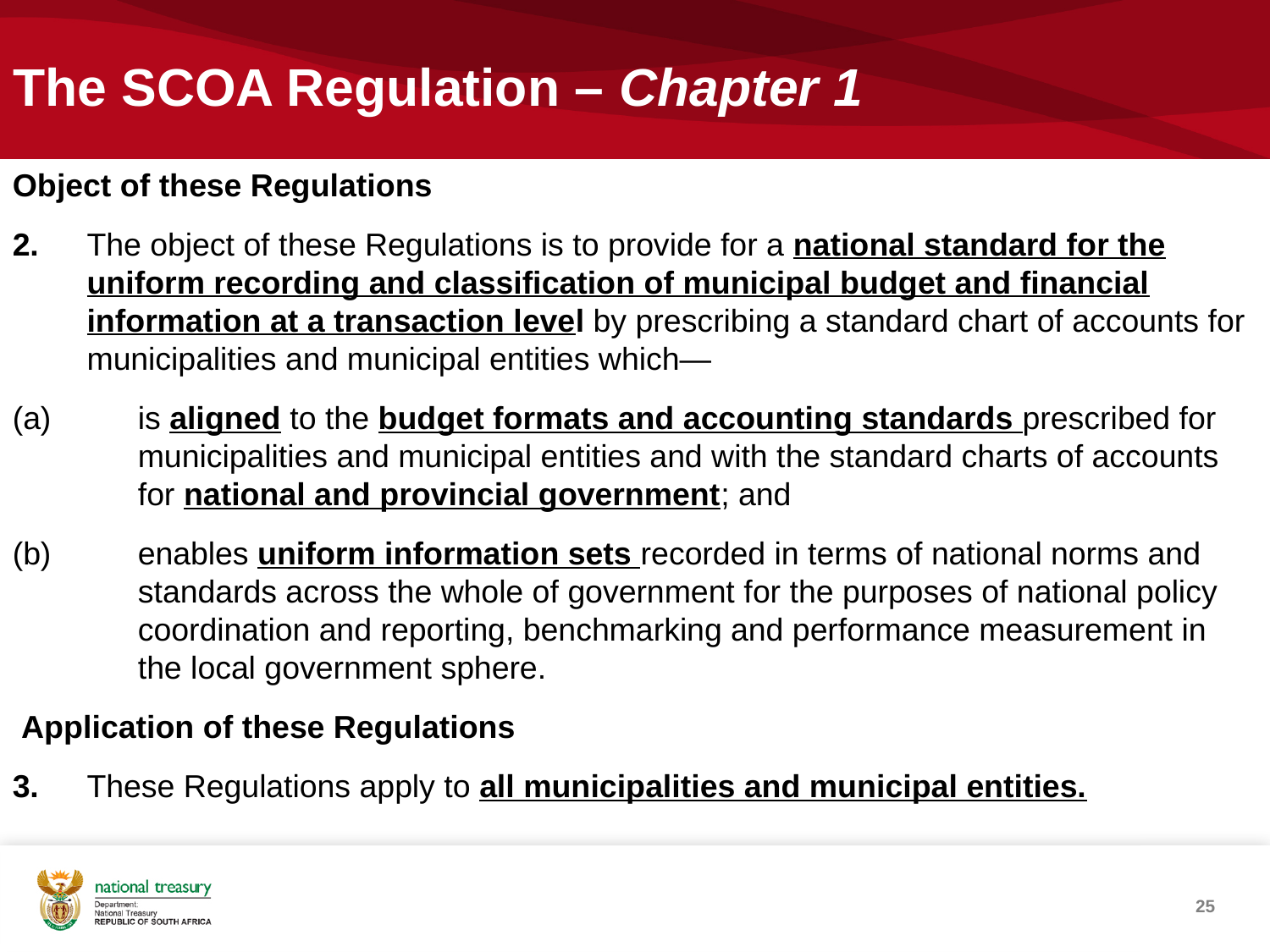

# The SCOA Regulation – Chapter 1

Object of these Regulations
2.	The object of these Regulations is to provide for a national standard for the uniform recording and classification of municipal budget and financial information at a transaction level by prescribing a standard chart of accounts for municipalities and municipal entities which—
(a)	is aligned to the budget formats and accounting standards prescribed for municipalities and municipal entities and with the standard charts of accounts for national and provincial government; and
(b)	enables uniform information sets recorded in terms of national norms and standards across the whole of government for the purposes of national policy coordination and reporting, benchmarking and performance measurement in the local government sphere.
 Application of these Regulations
3.	These Regulations apply to all municipalities and municipal entities.

25